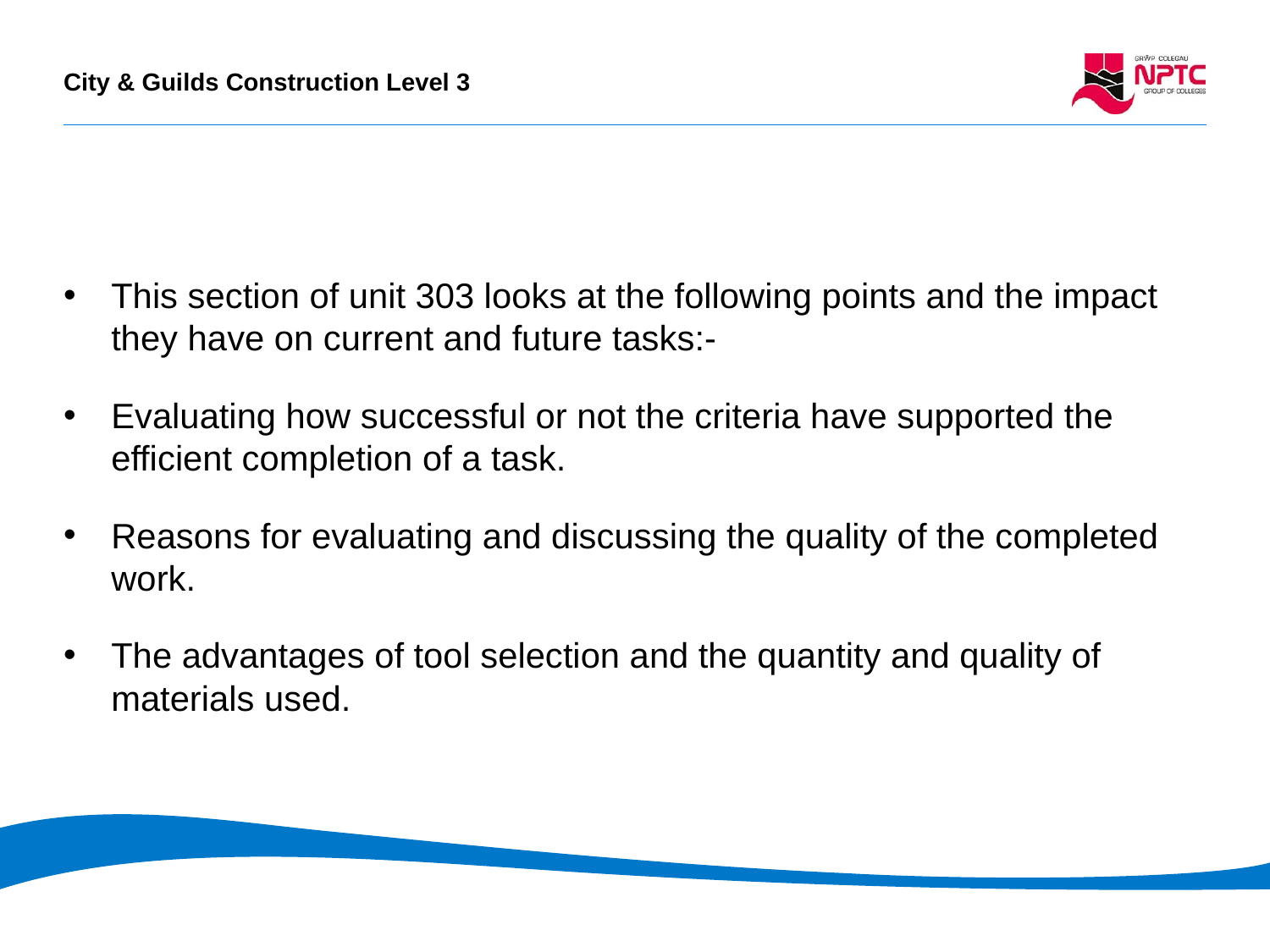

This section of unit 303 looks at the following points and the impact they have on current and future tasks:-
Evaluating how successful or not the criteria have supported the efficient completion of a task.
Reasons for evaluating and discussing the quality of the completed work.
The advantages of tool selection and the quantity and quality of materials used.